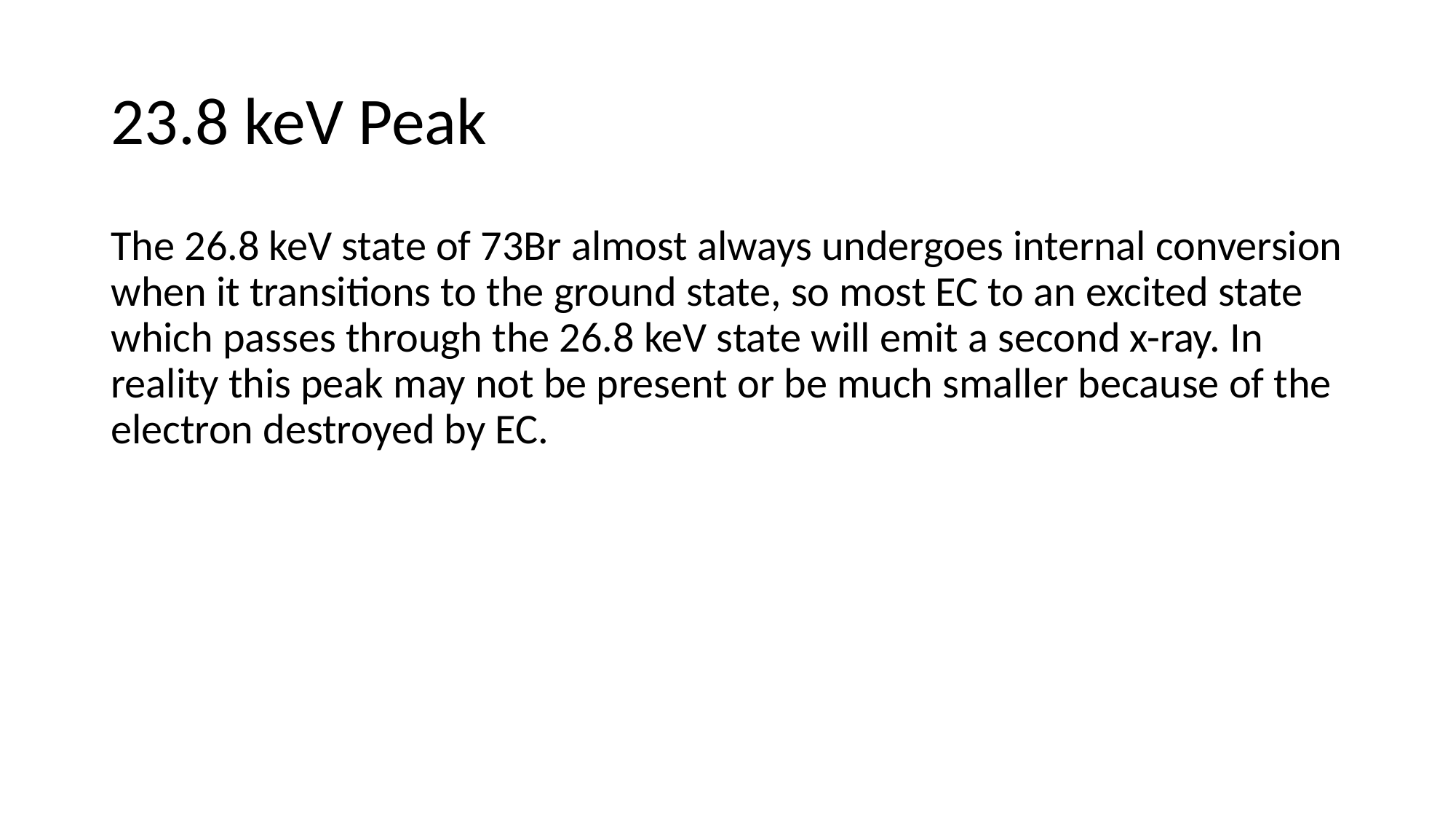

# 23.8 keV Peak
The 26.8 keV state of 73Br almost always undergoes internal conversion when it transitions to the ground state, so most EC to an excited state which passes through the 26.8 keV state will emit a second x-ray. In reality this peak may not be present or be much smaller because of the electron destroyed by EC.